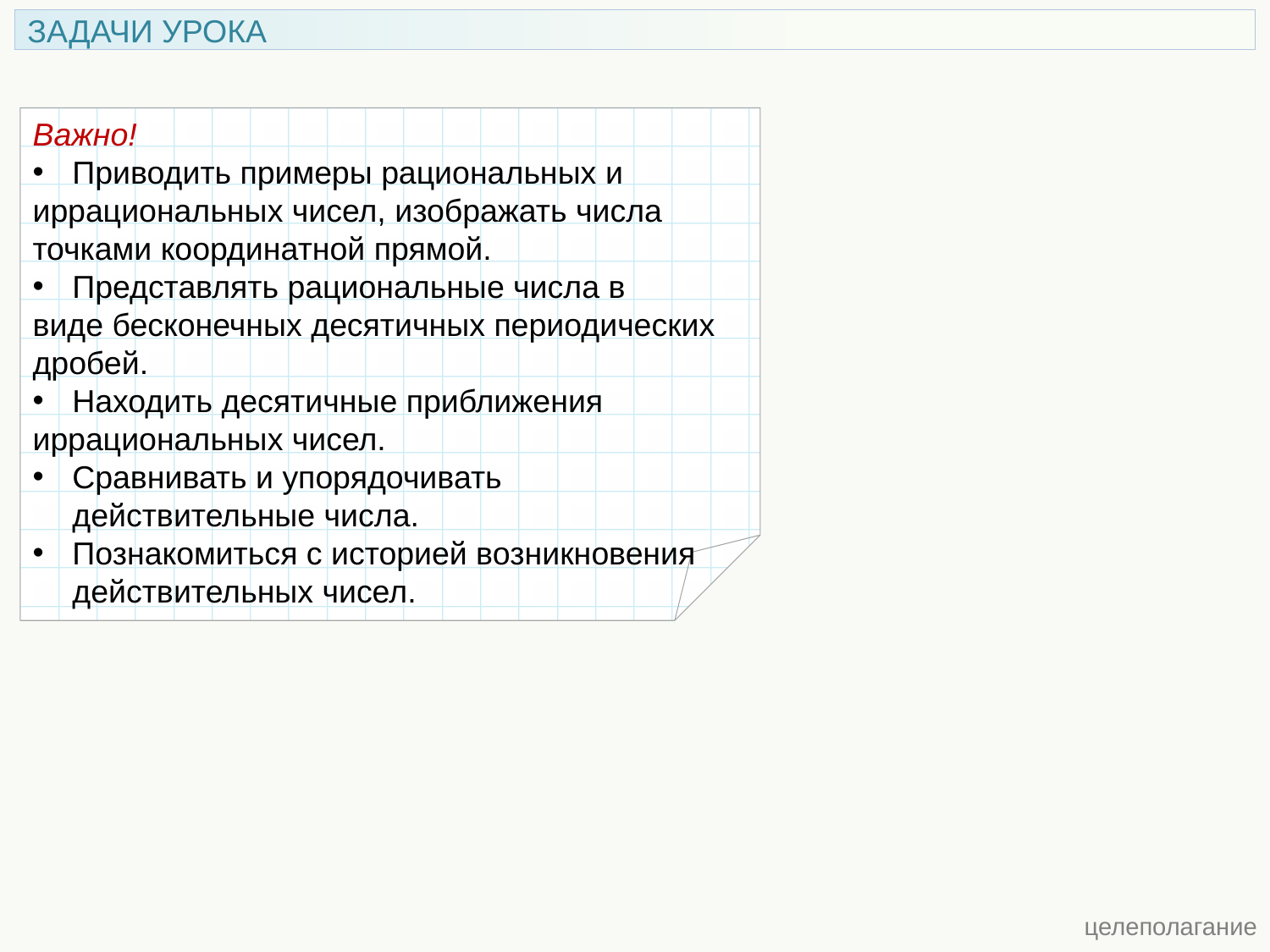

ЗАДАЧИ УРОКА

Важно!
Приводить примеры рациональных и
иррациональных чисел, изображать числа точками координатной прямой.
Представлять рациональные числа в
виде бесконечных десятичных периодических дробей.
Находить десятичные приближения
иррациональных чисел.
Сравнивать и упорядочивать действительные числа.
Познакомиться с историей возникновения действительных чисел.
  целеполагание